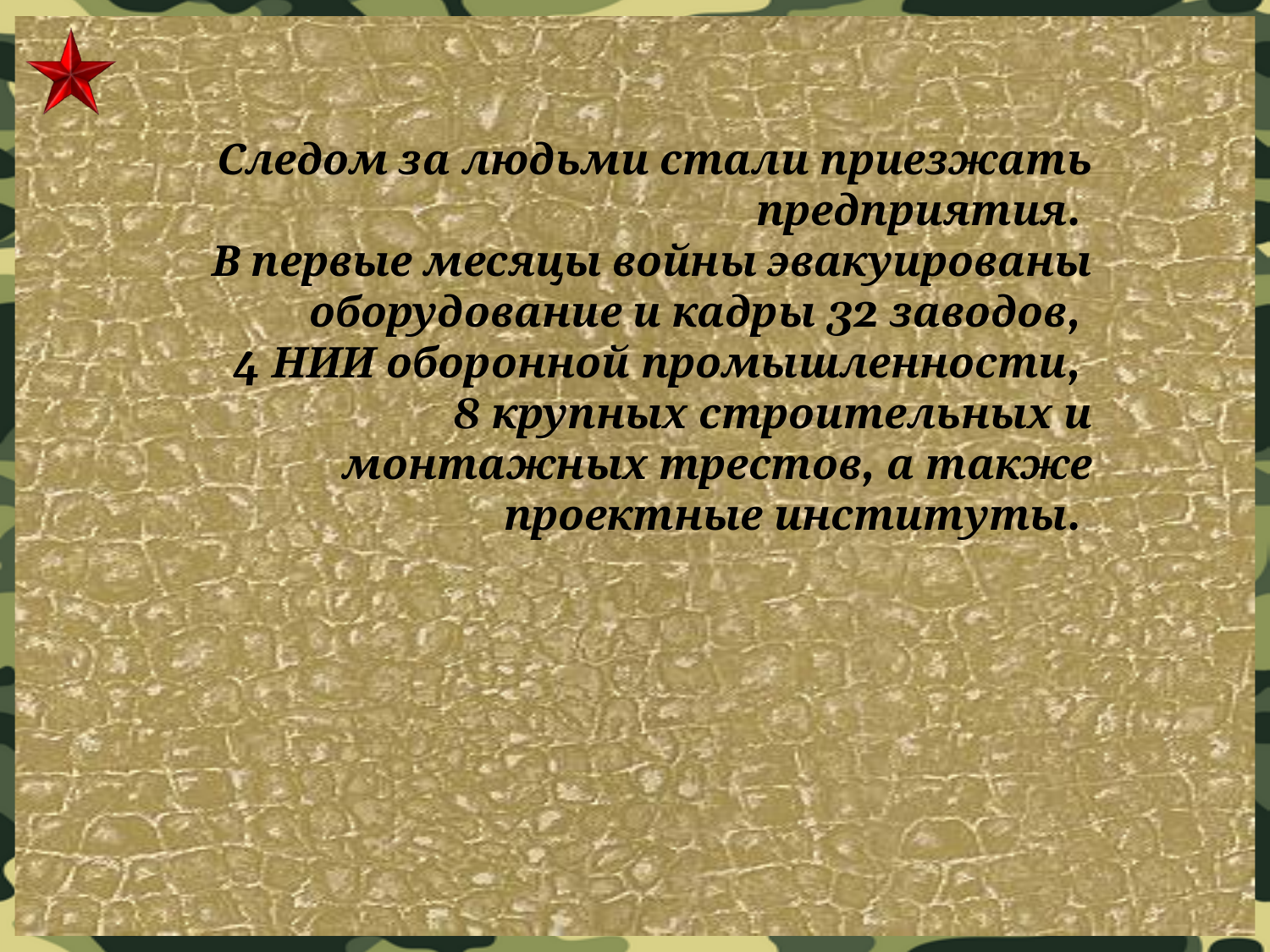

Следом за людьми стали приезжать предприятия.
В первые месяцы войны эвакуированы оборудование и кадры 32 заводов,
4 НИИ оборонной промышленности,
8 крупных строительных и монтажных трестов, а также проектные институты.